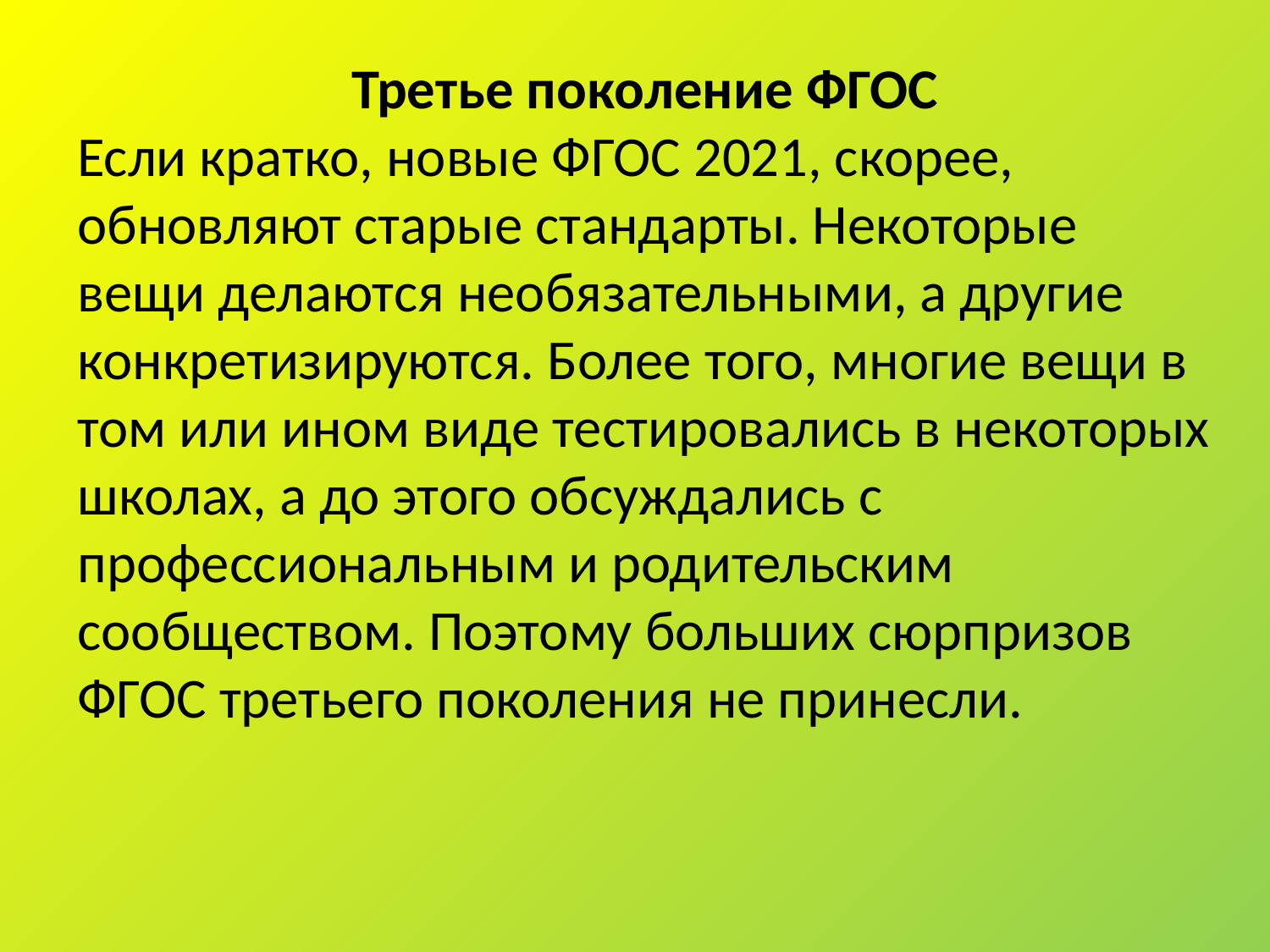

Третье поколение ФГОС
Если кратко, новые ФГОС 2021, скорее, обновляют старые стандарты. Некоторые вещи делаются необязательными, а другие конкретизируются. Более того, многие вещи в том или ином виде тестировались в некоторых школах, а до этого обсуждались с профессиональным и родительским сообществом. Поэтому больших сюрпризов ФГОС третьего поколения не принесли.